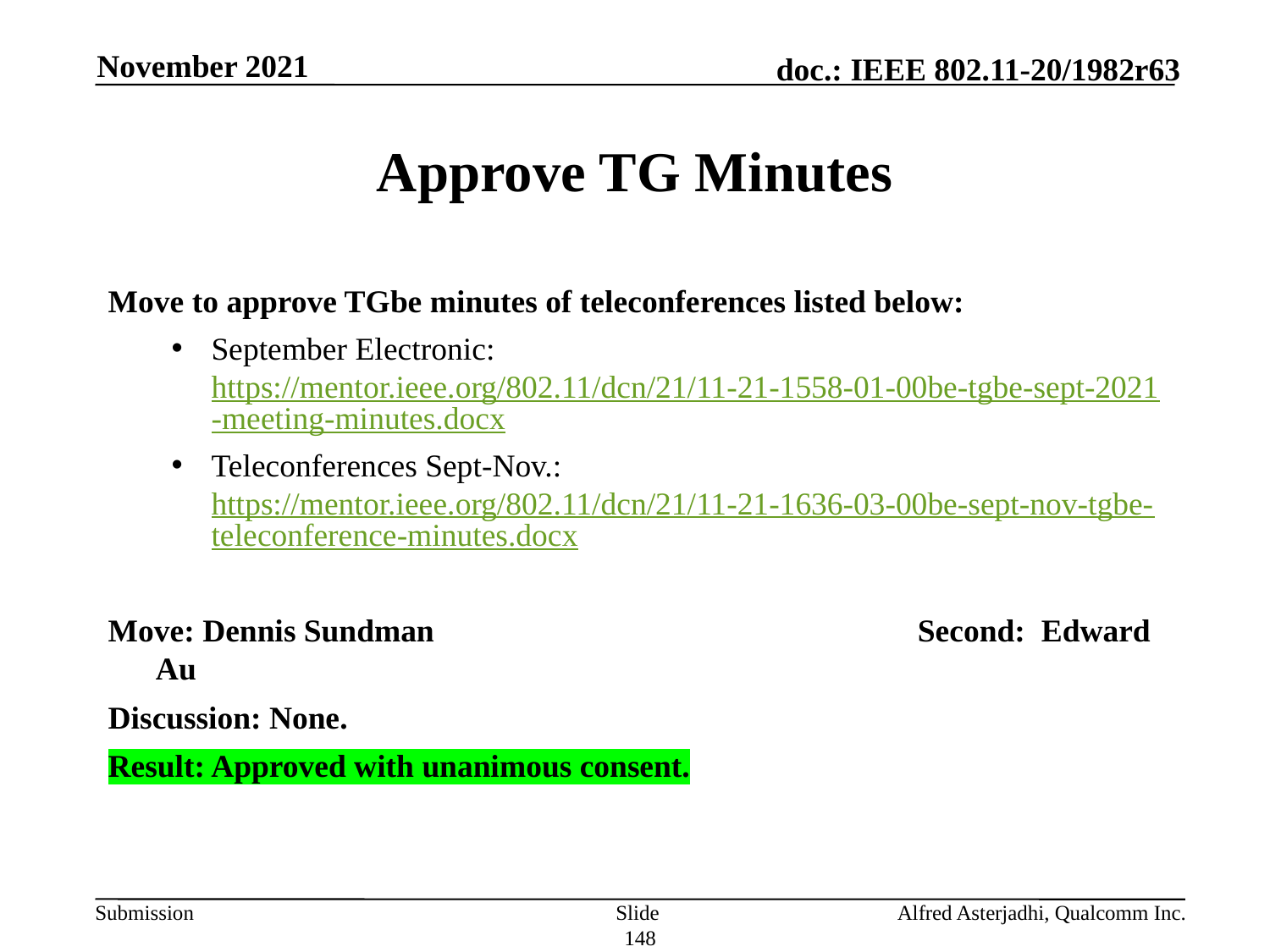

November 2021
# Approve TG Minutes
Move to approve TGbe minutes of teleconferences listed below:
September Electronic: https://mentor.ieee.org/802.11/dcn/21/11-21-1558-01-00be-tgbe-sept-2021-meeting-minutes.docx
Teleconferences Sept-Nov.: https://mentor.ieee.org/802.11/dcn/21/11-21-1636-03-00be-sept-nov-tgbe-teleconference-minutes.docx

Move: Dennis Sundman 				Second:  Edward Au
Discussion: None.
Result: Approved with unanimous consent.
Slide 148
Alfred Asterjadhi, Qualcomm Inc.